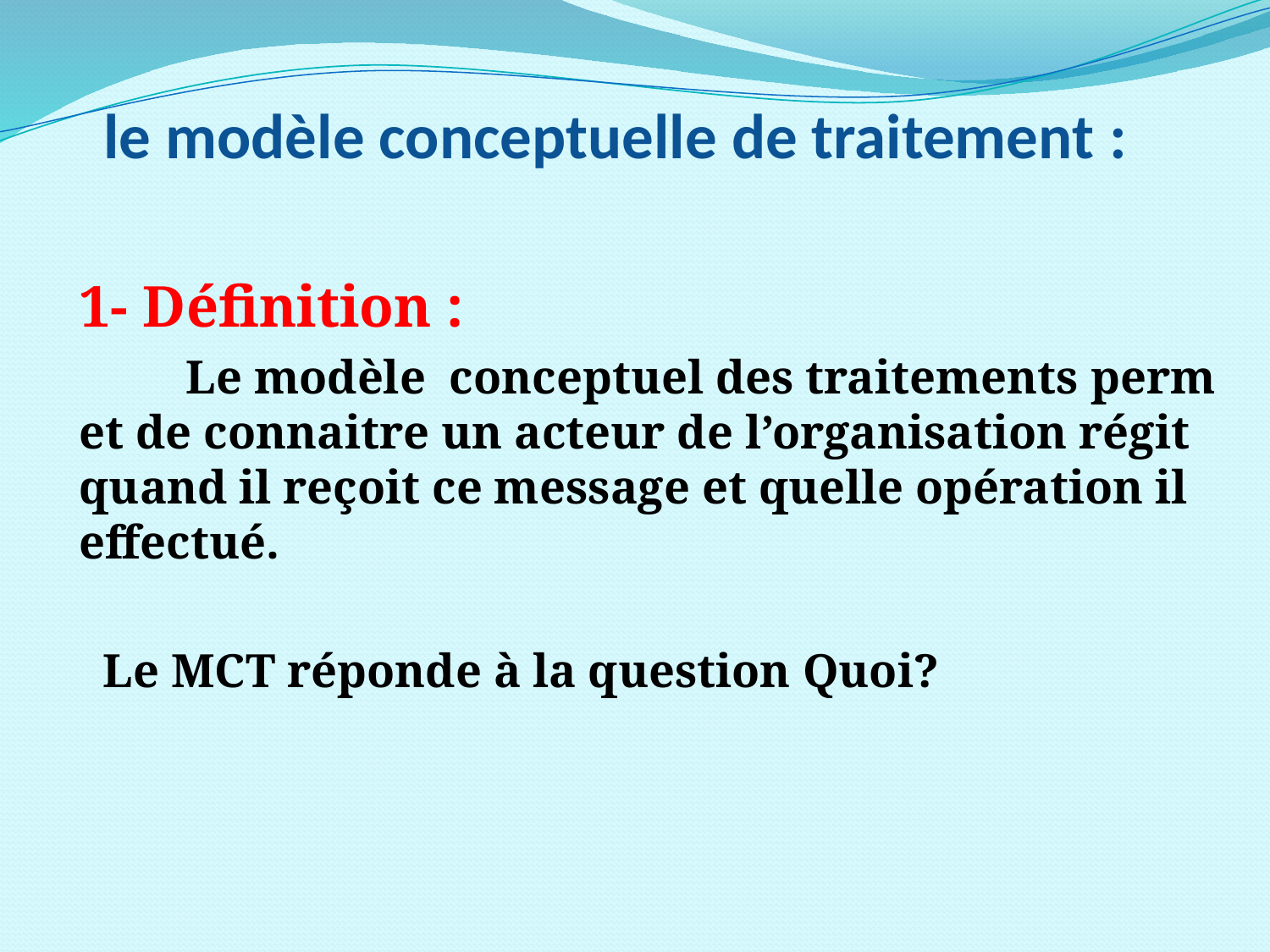

# le modèle conceptuelle de traitement :

1- Définition :
         Le modèle  conceptuel des traitements perm et de connaitre un acteur de l’organisation régit quand il reçoit ce message et quelle opération il effectué.

  Le MCT réponde à la question Quoi?